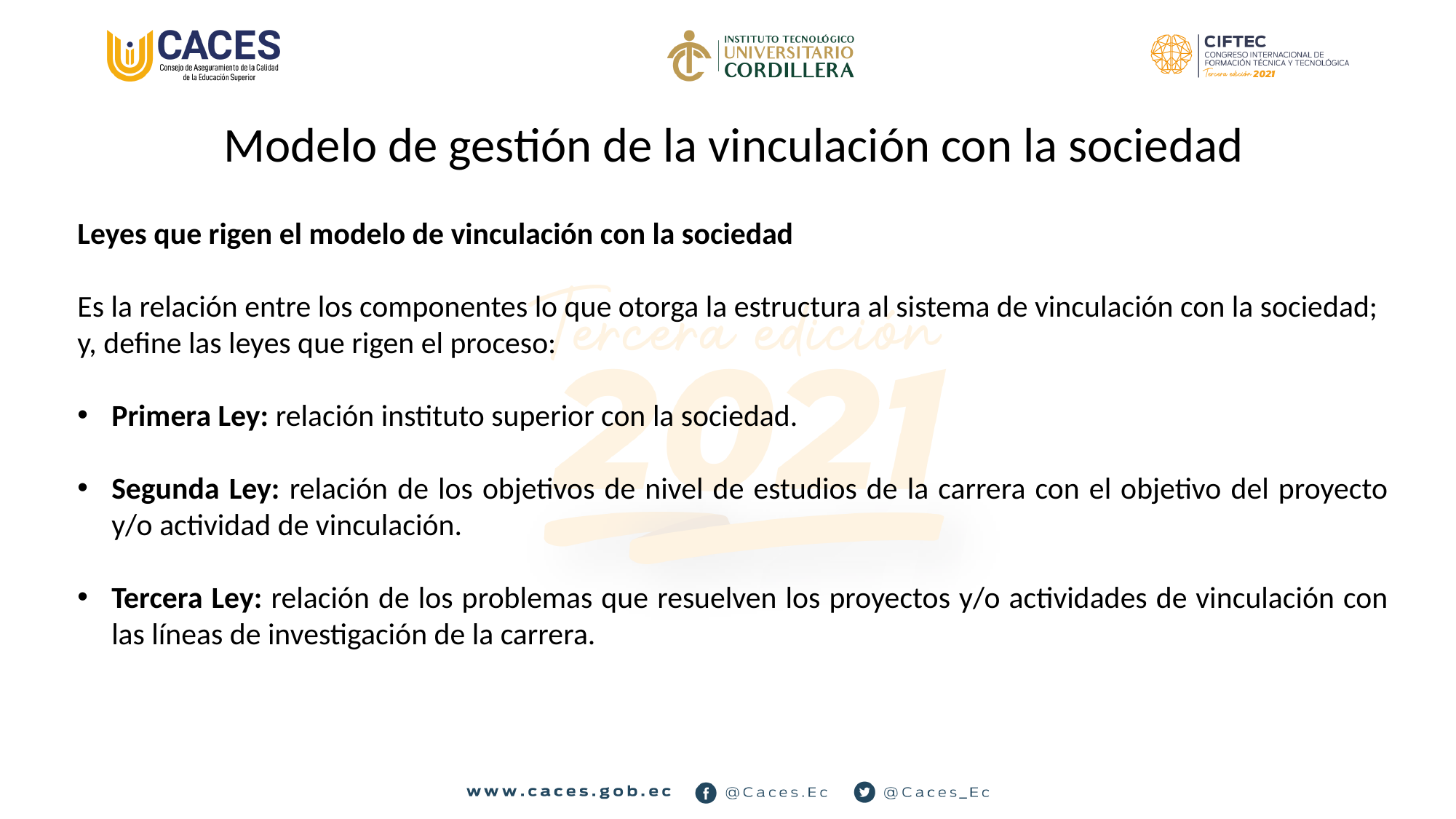

# Modelo de gestión de la vinculación con la sociedad
Leyes que rigen el modelo de vinculación con la sociedad

Es la relación entre los componentes lo que otorga la estructura al sistema de vinculación con la sociedad; y, define las leyes que rigen el proceso:

Primera Ley: relación instituto superior con la sociedad.

Segunda Ley: relación de los objetivos de nivel de estudios de la carrera con el objetivo del proyecto y/o actividad de vinculación.

Tercera Ley: relación de los problemas que resuelven los proyectos y/o actividades de vinculación con las líneas de investigación de la carrera.